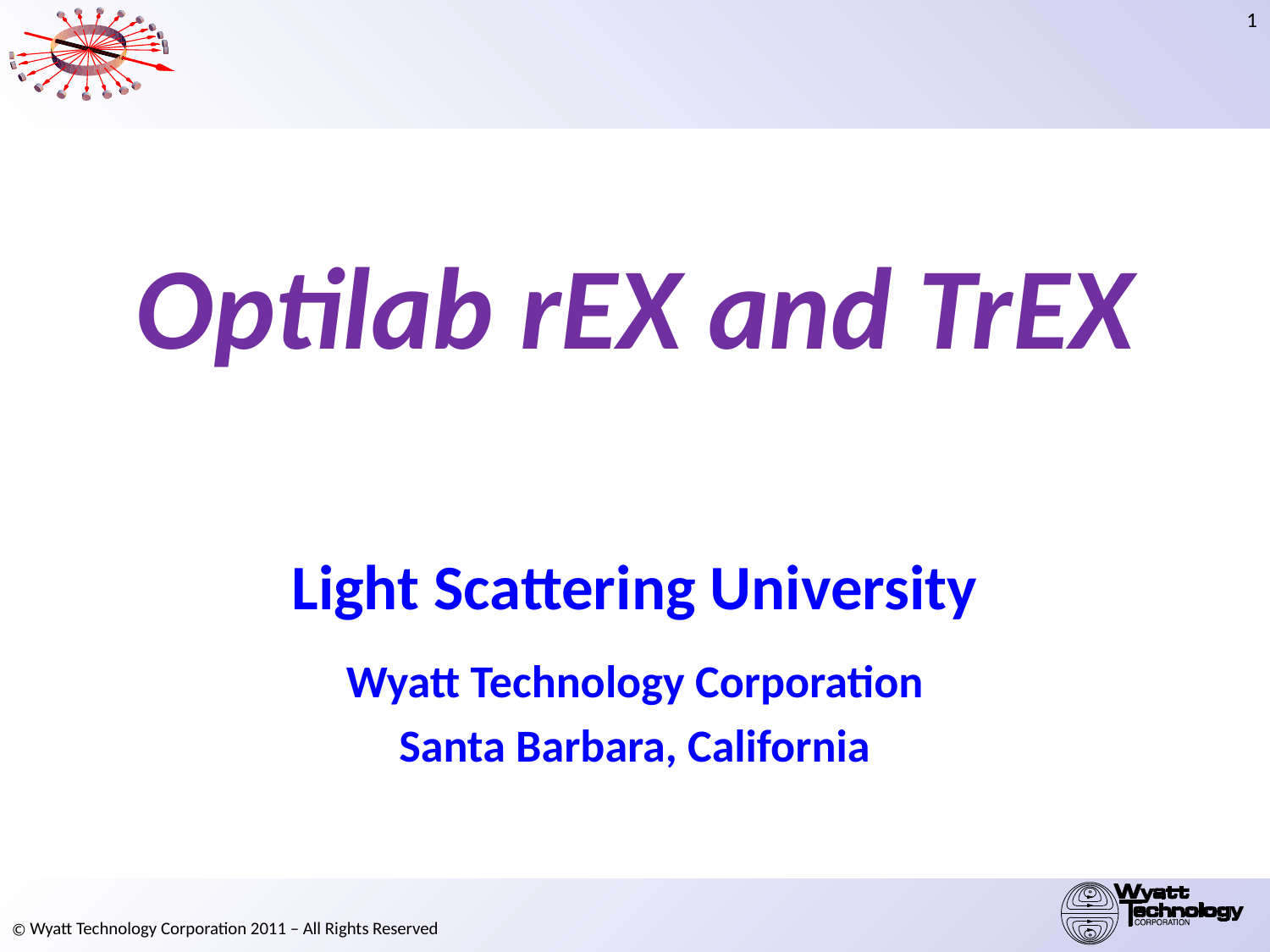

Optilab rEX and TrEX
Light Scattering University
Wyatt Technology Corporation
Santa Barbara, California